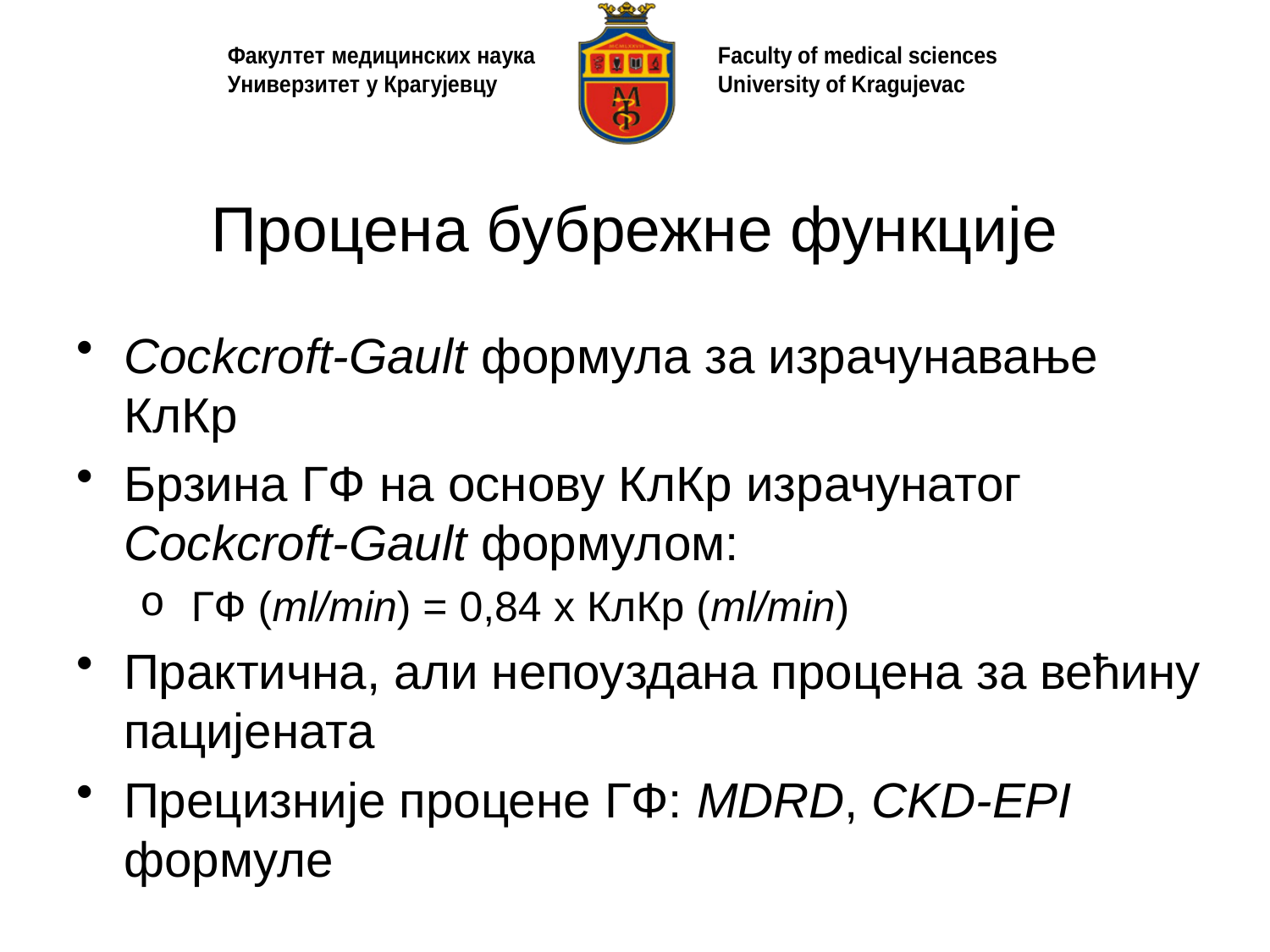

# Процена бубрежне функције
Cockcroft-Gault формула за израчунавање КлКр
Брзина ГФ на основу КлКр израчунатог Cockcroft-Gault формулом:
 ГФ (ml/min) = 0,84 x КлКр (ml/min)
Практична, али непоуздана процена за већину пацијената
Прецизније процене ГФ: MDRD, CKD-EPI формуле